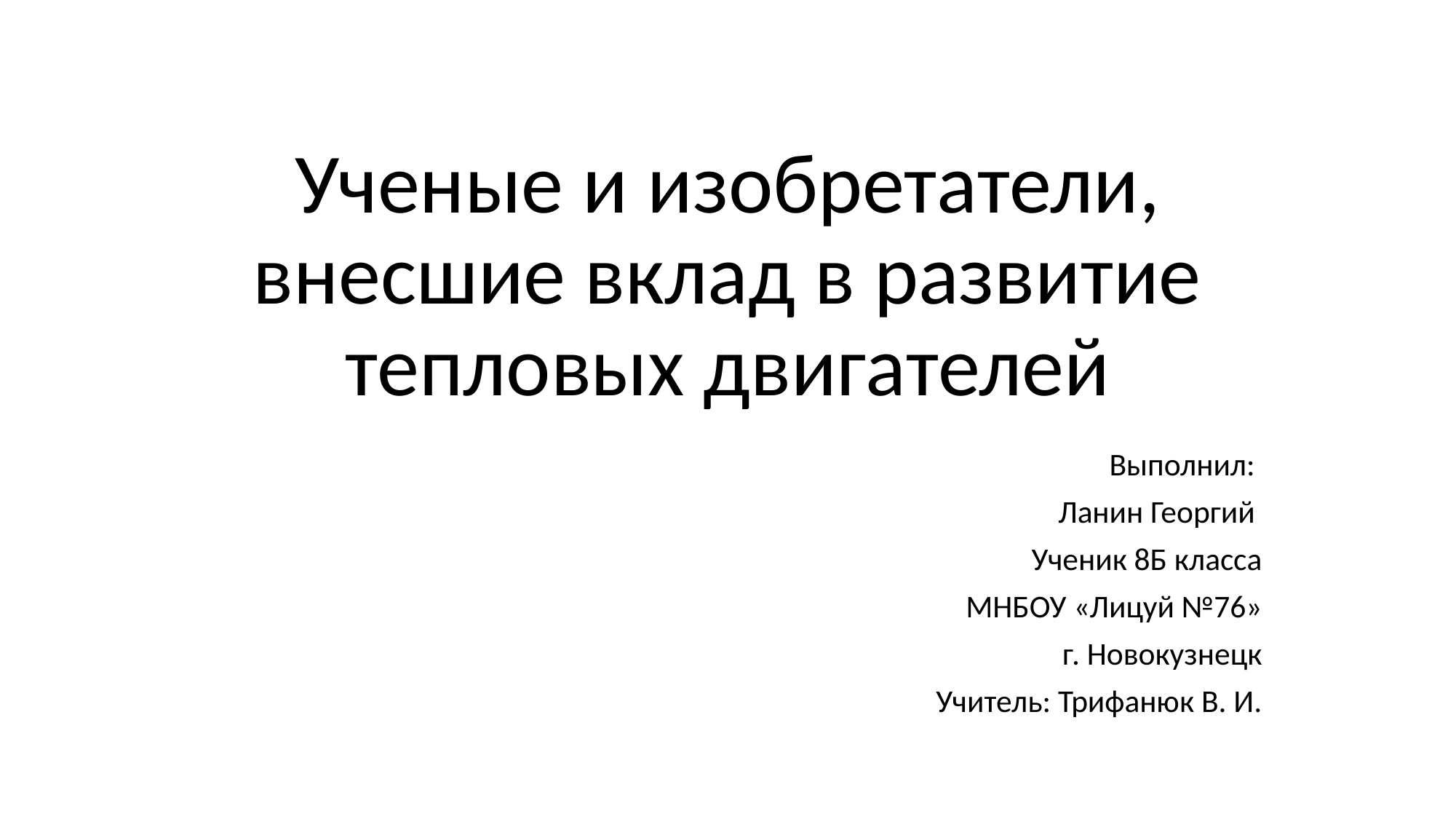

# Ученые и изобретатели, внесшие вклад в развитие тепловых двигателей
Выполнил:
Ланин Георгий
Ученик 8Б класса
МНБОУ «Лицуй №76»
г. Новокузнецк
Учитель: Трифанюк В. И.